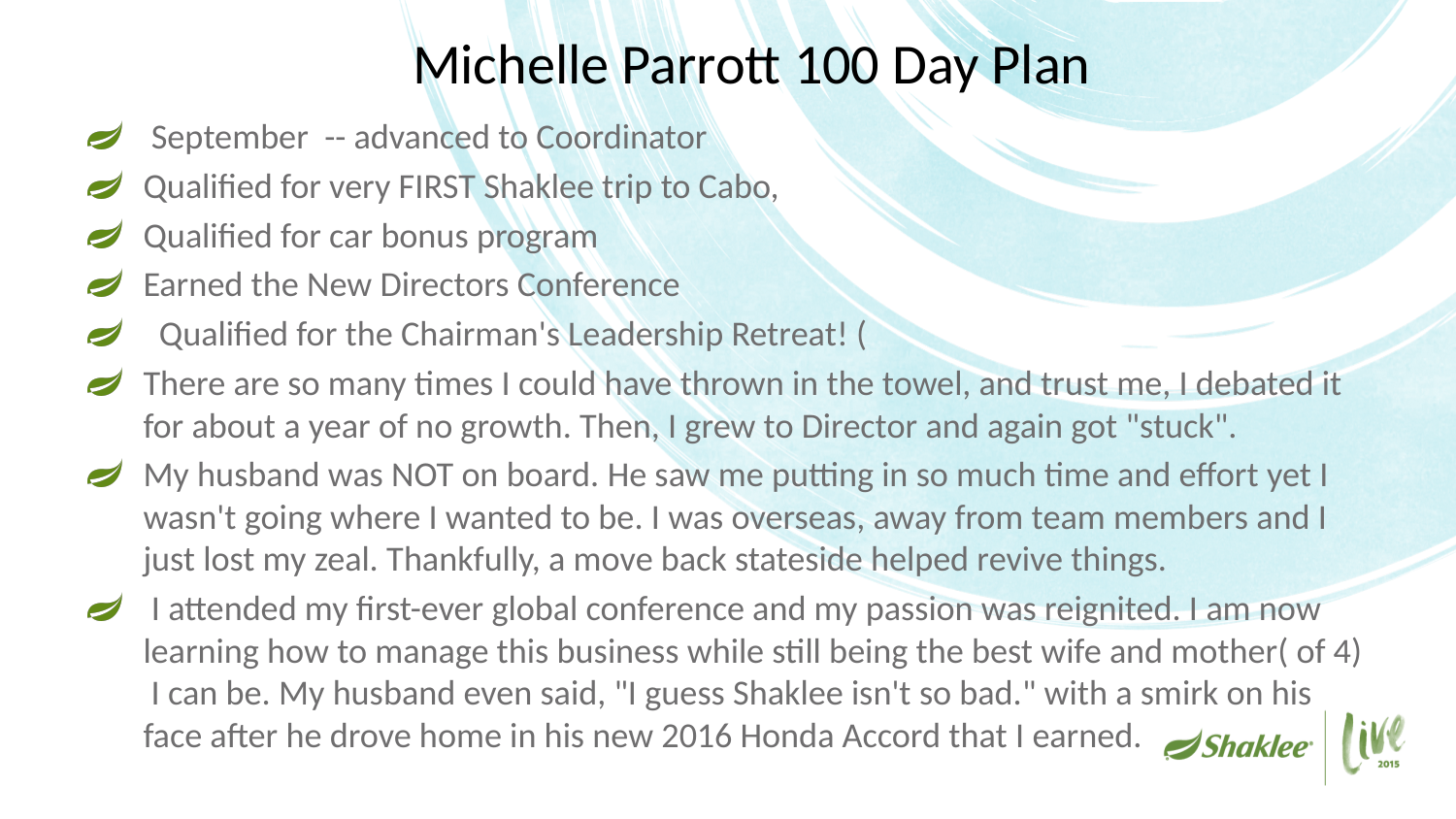

# Michelle Parrott 100 Day Plan
 September  -- advanced to Coordinator
Qualified for very FIRST Shaklee trip to Cabo,
Qualified for car bonus program
Earned the New Directors Conference
  Qualified for the Chairman's Leadership Retreat! (
There are so many times I could have thrown in the towel, and trust me, I debated it for about a year of no growth. Then, I grew to Director and again got "stuck".
My husband was NOT on board. He saw me putting in so much time and effort yet I wasn't going where I wanted to be. I was overseas, away from team members and I just lost my zeal. Thankfully, a move back stateside helped revive things.
 I attended my first-ever global conference and my passion was reignited. I am now learning how to manage this business while still being the best wife and mother( of 4)  I can be. My husband even said, "I guess Shaklee isn't so bad." with a smirk on his face after he drove home in his new 2016 Honda Accord that I earned.